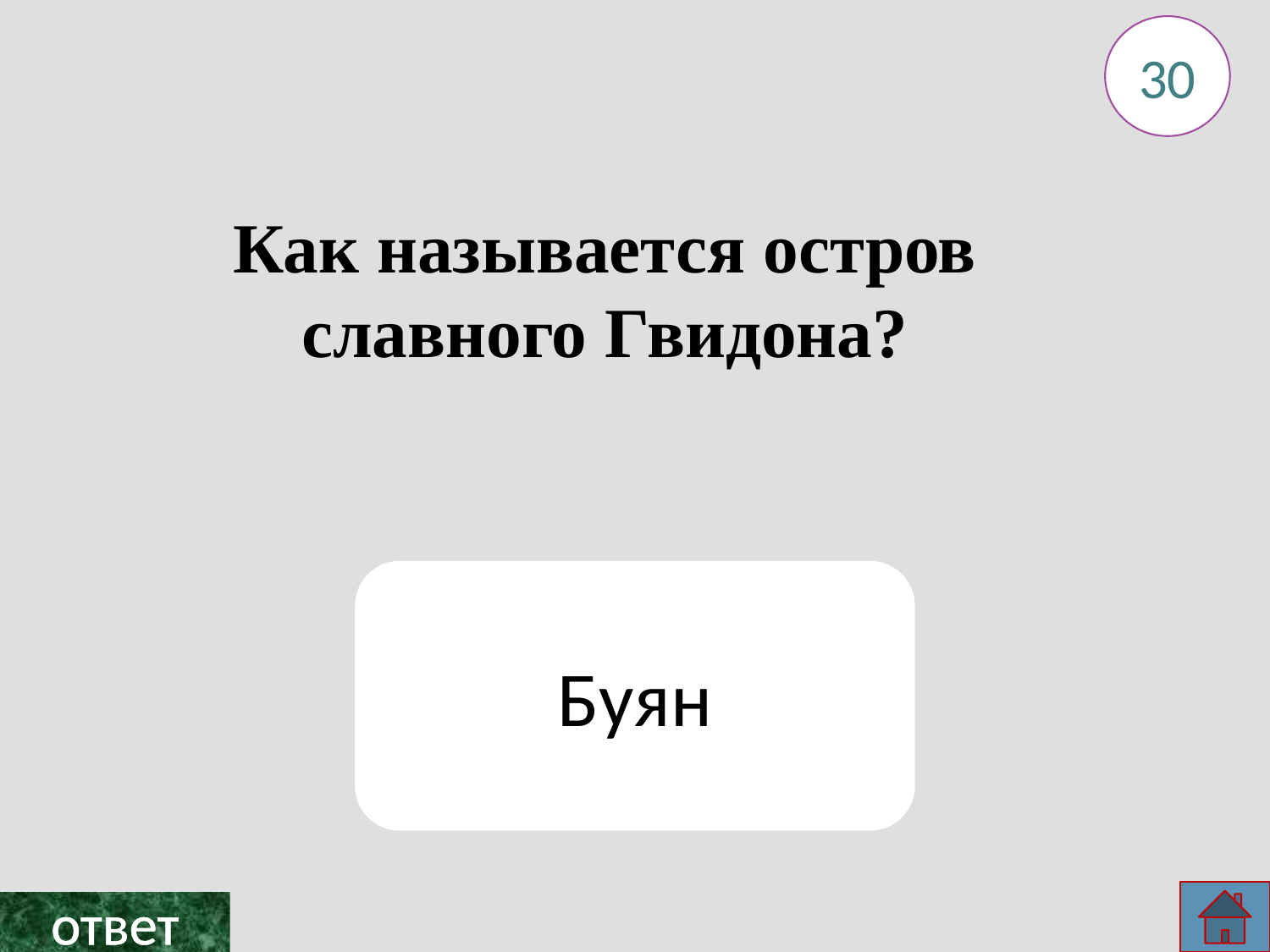

30

Как называется остров славного Гвидона?
Буян

ответ